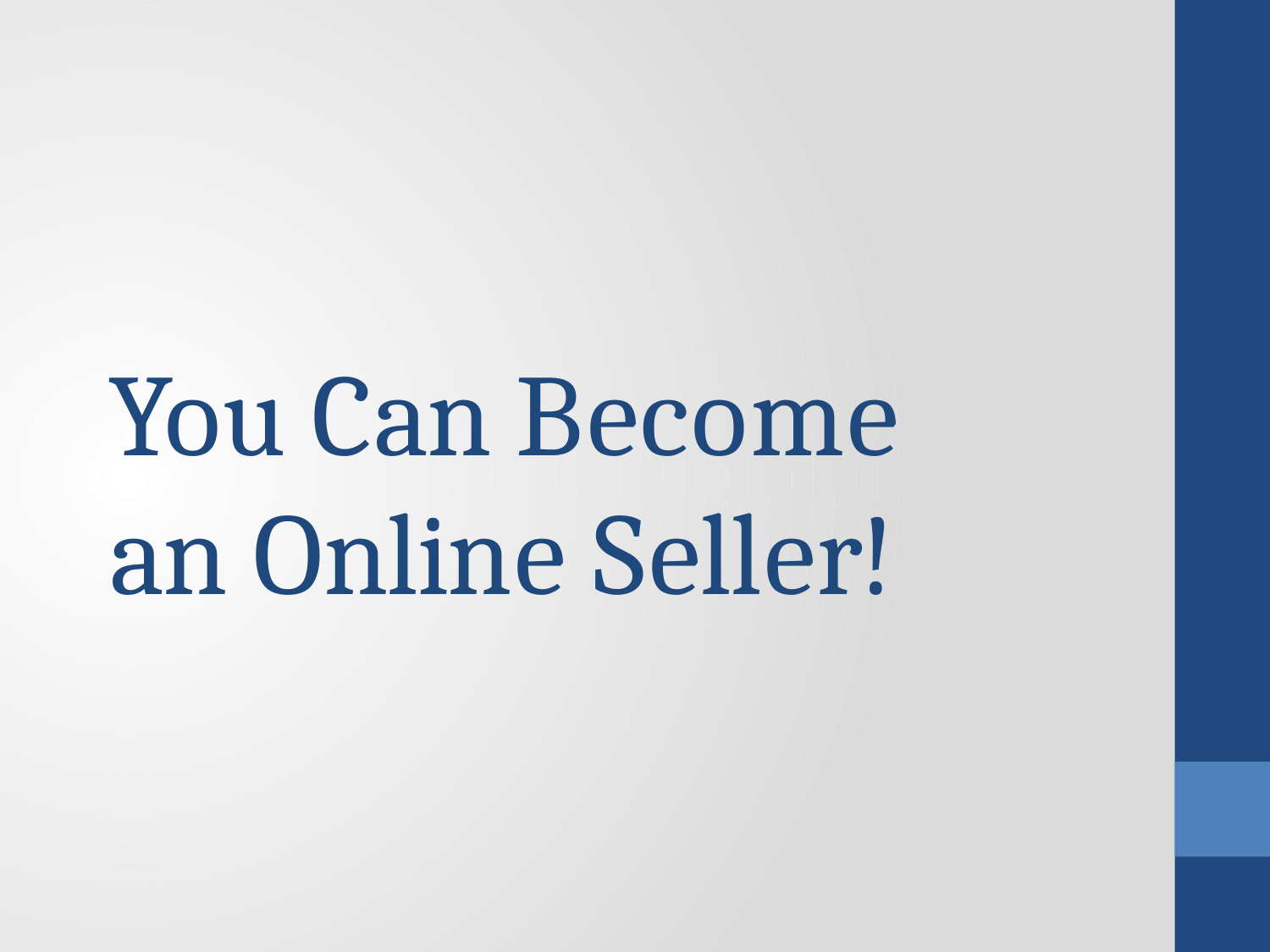

# You Can Become an Online Seller!